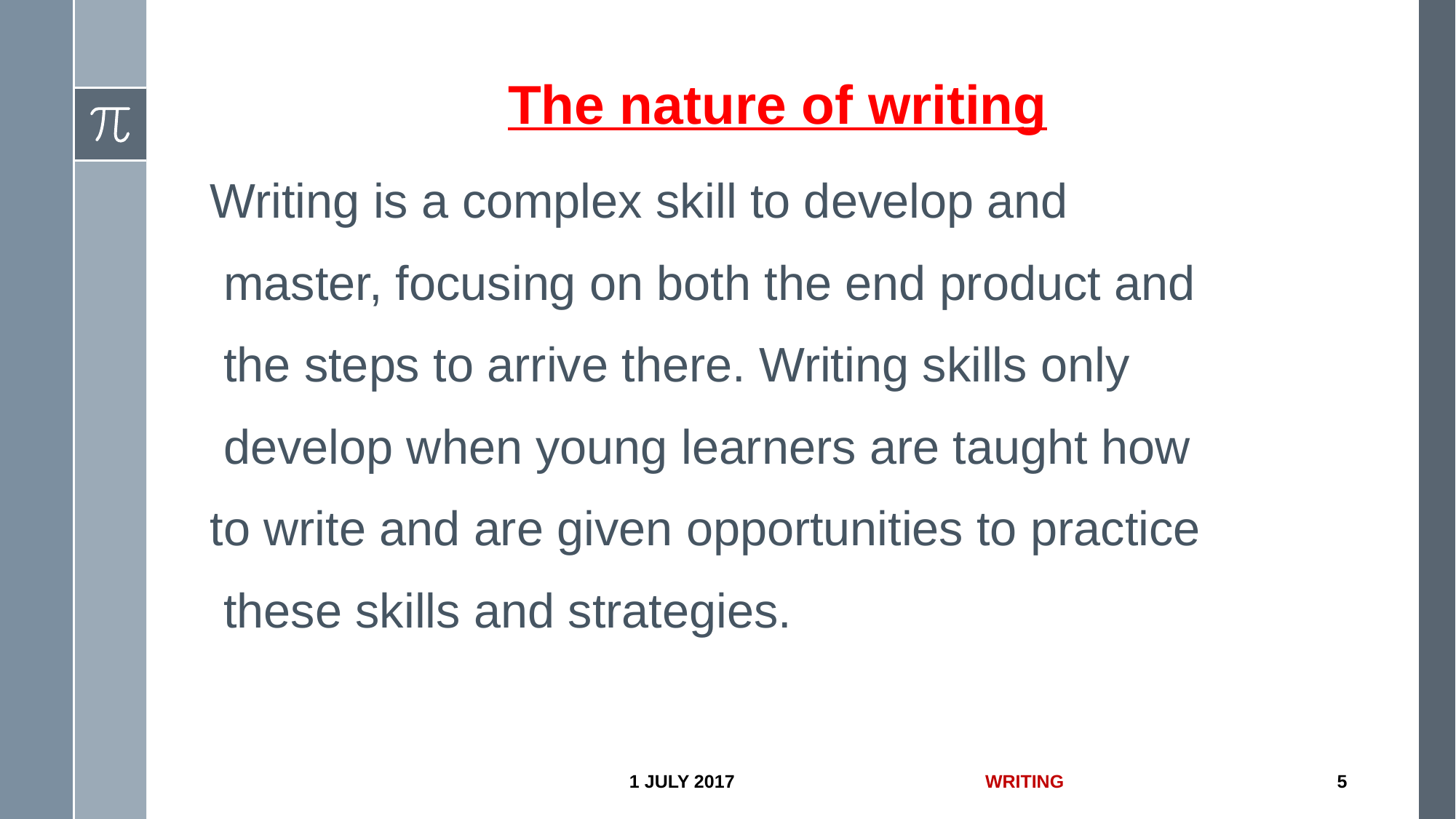

The nature of writing
Writing is a complex skill to develop and
 master, focusing on both the end product and
 the steps to arrive there. Writing skills only
 develop when young learners are taught how
to write and are given opportunities to practice
 these skills and strategies.

1 July 2017
Writing
5